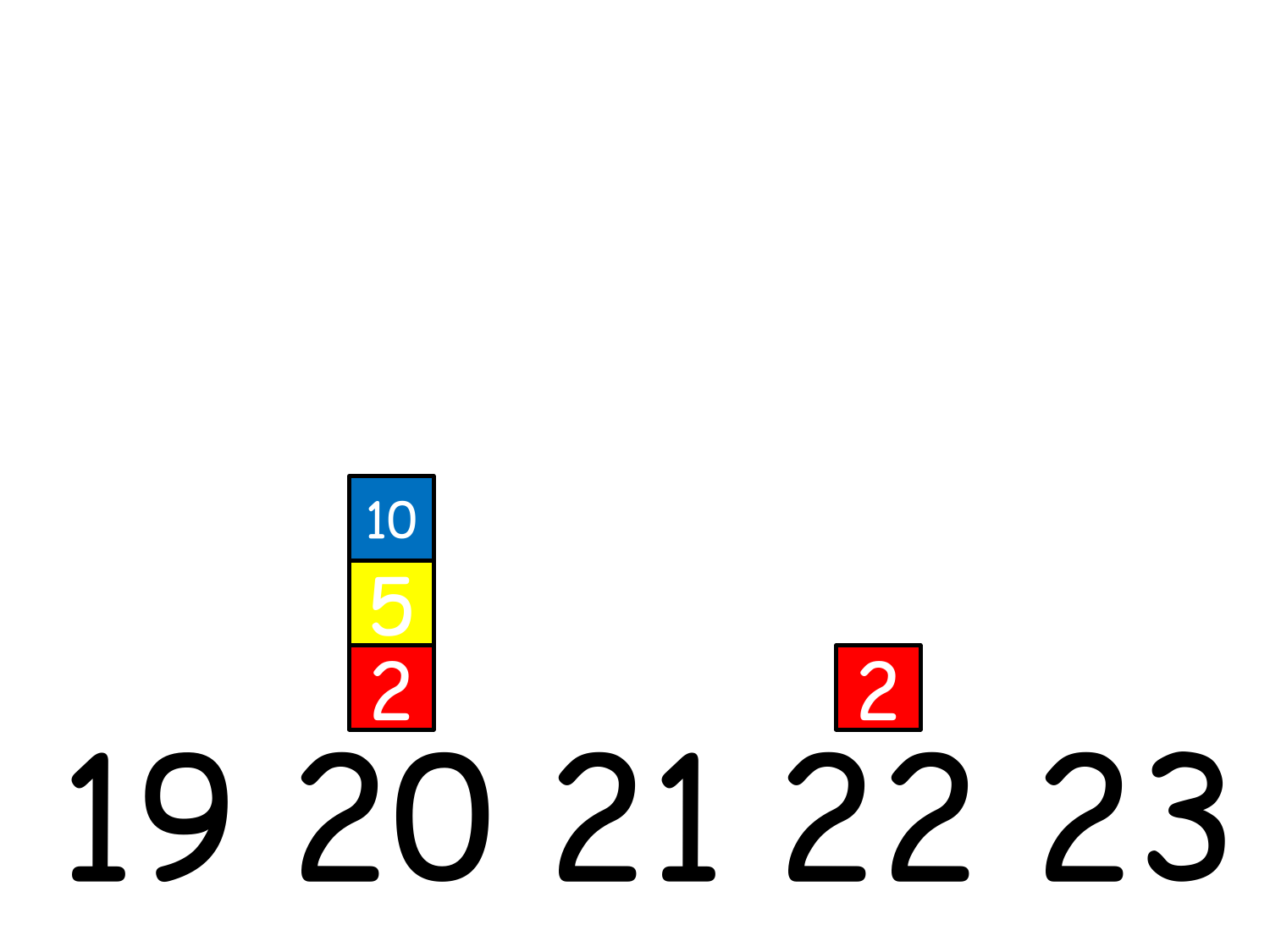

10
5
2
2
 19 20 21 22 23